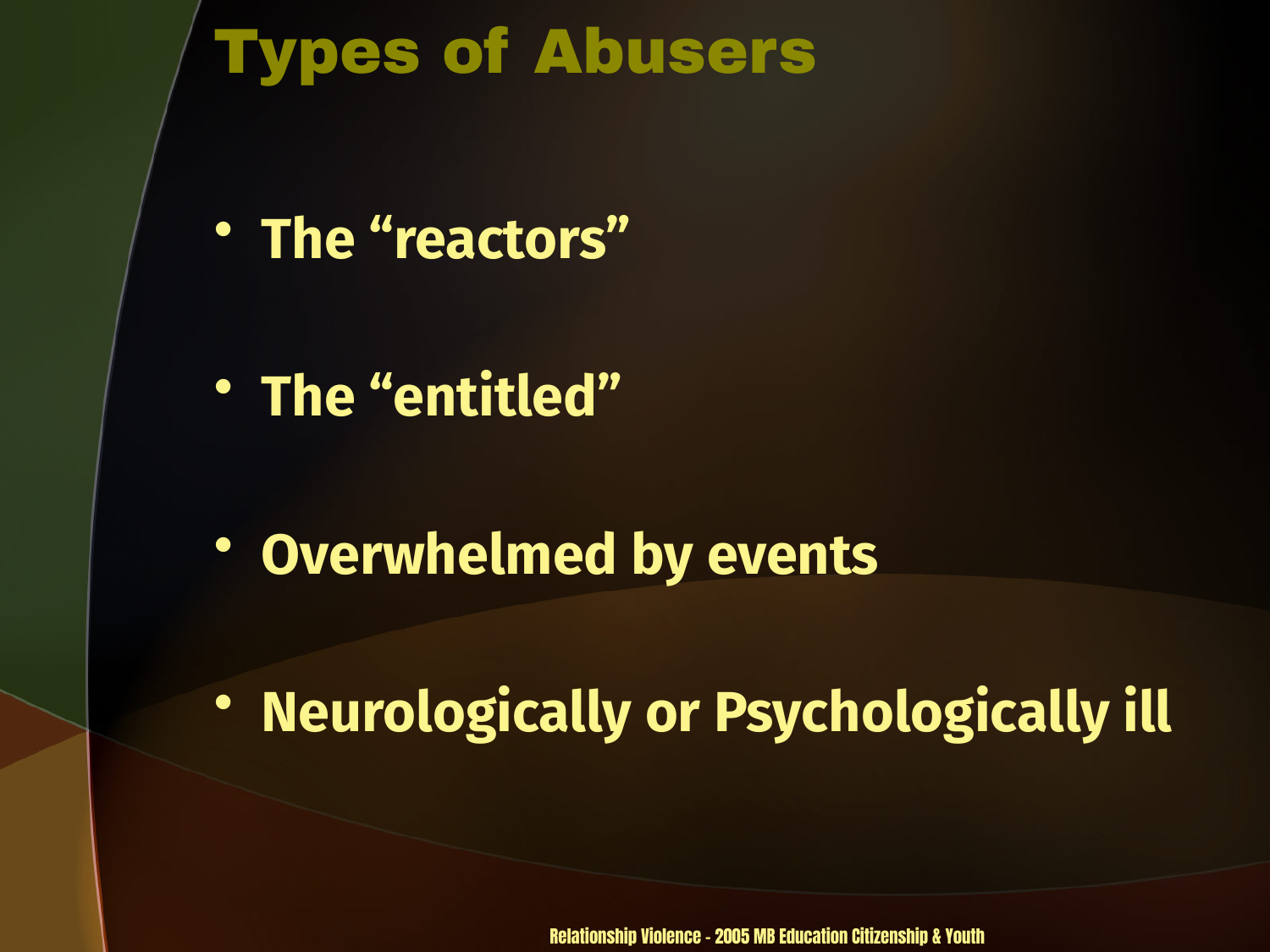

# Types of Abusers

The “reactors”

The “entitled”

Overwhelmed by events

Neurologically or Psychologically ill
Relationship Violence - 2005 MB Education Citizenship & Youth